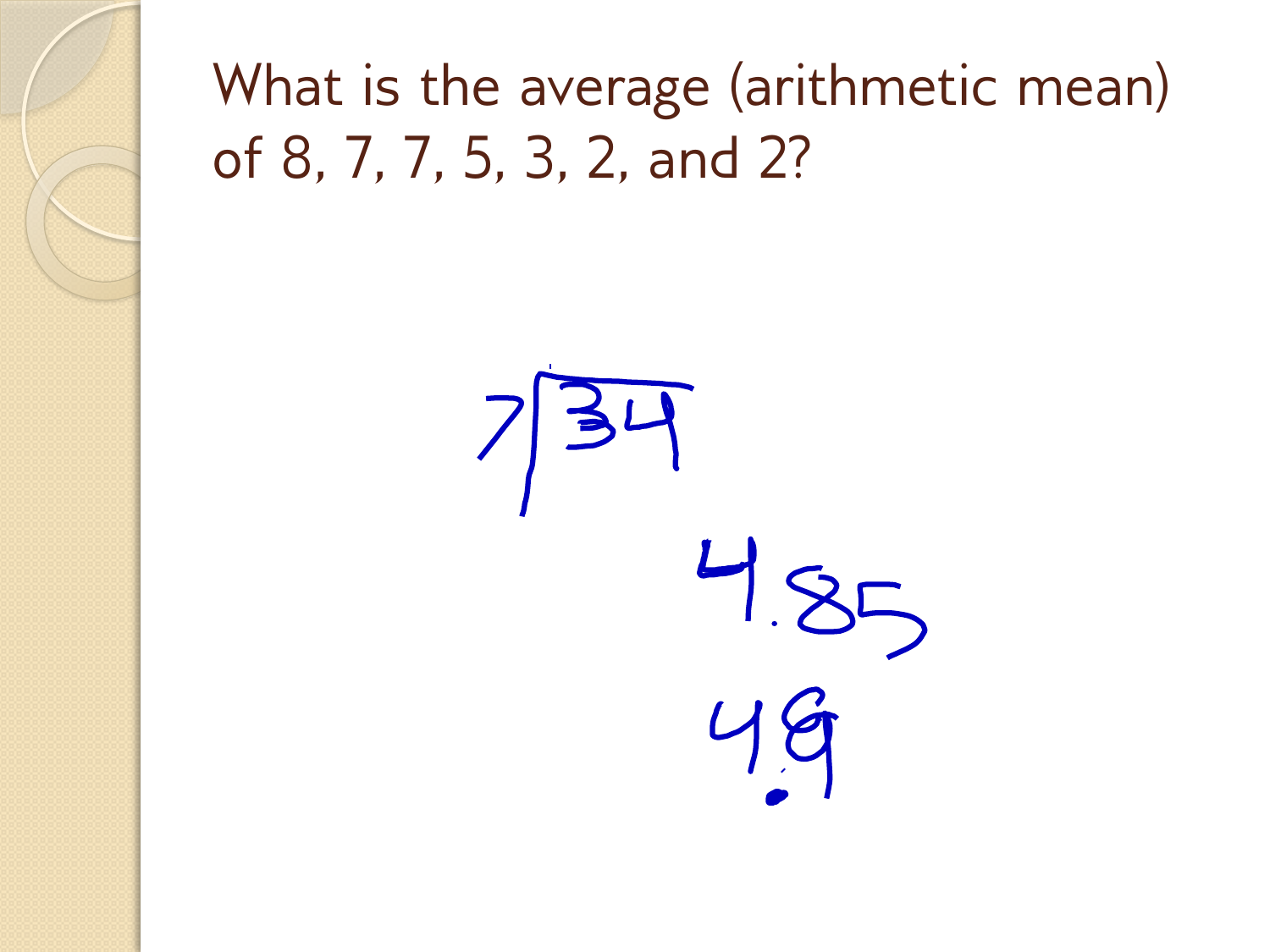

# What is the average (arithmetic mean) of 8, 7, 7, 5, 3, 2, and 2?